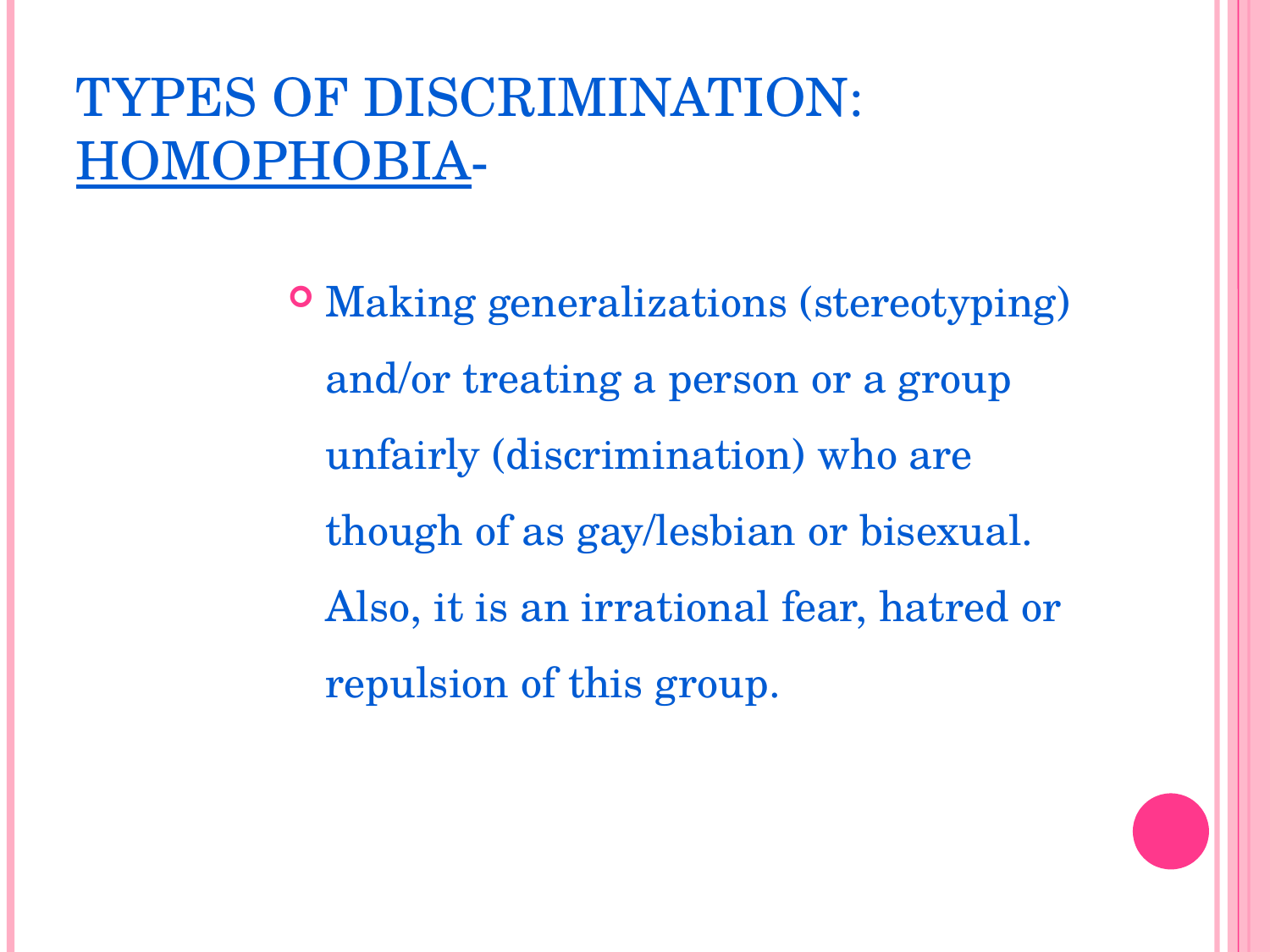

# TYPES OF DISCRIMINATION: HOMOPHOBIA-
Making generalizations (stereotyping) and/or treating a person or a group unfairly (discrimination) who are though of as gay/lesbian or bisexual. Also, it is an irrational fear, hatred or repulsion of this group.